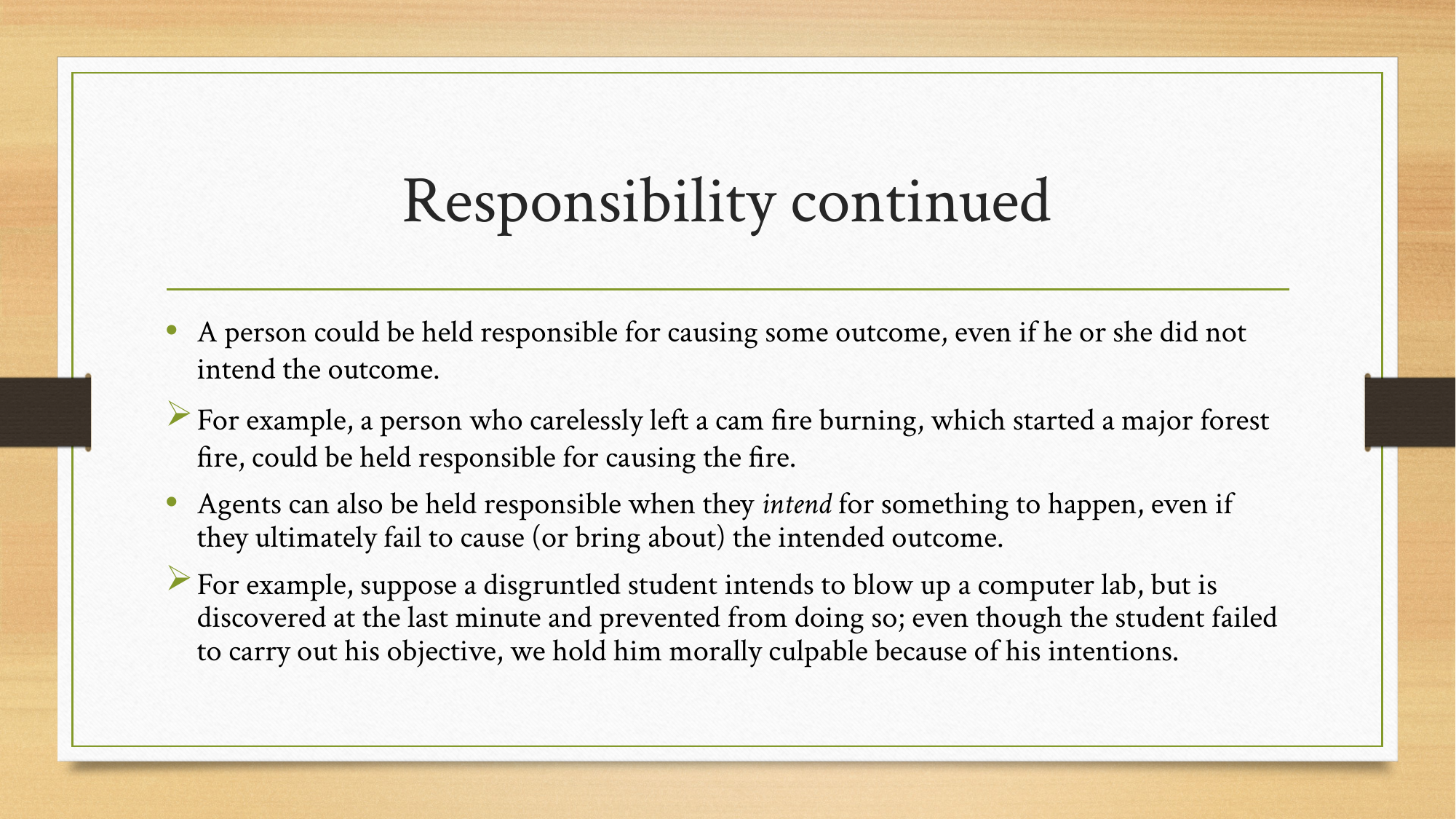

# Responsibility continued
A person could be held responsible for causing some outcome, even if he or she did not intend the outcome.
For example, a person who carelessly left a cam fire burning, which started a major forest fire, could be held responsible for causing the fire.
Agents can also be held responsible when they intend for something to happen, even if they ultimately fail to cause (or bring about) the intended outcome.
For example, suppose a disgruntled student intends to blow up a computer lab, but is discovered at the last minute and prevented from doing so; even though the student failed to carry out his objective, we hold him morally culpable because of his intentions.